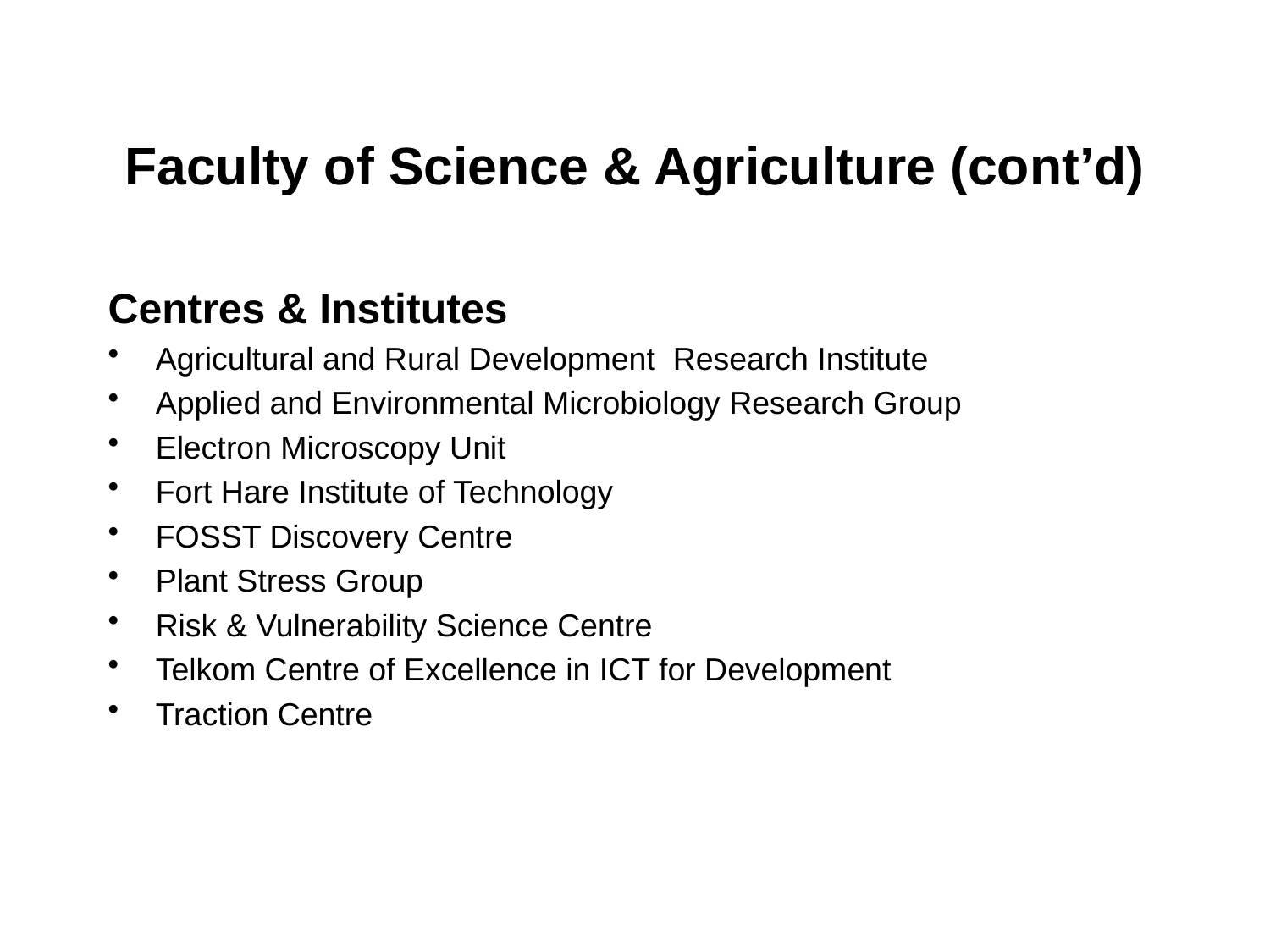

# Faculty of Science & Agriculture (cont’d)
Centres & Institutes
Agricultural and Rural Development  Research Institute
Applied and Environmental Microbiology Research Group
Electron Microscopy Unit
Fort Hare Institute of Technology
FOSST Discovery Centre
Plant Stress Group
Risk & Vulnerability Science Centre
Telkom Centre of Excellence in ICT for Development
Traction Centre